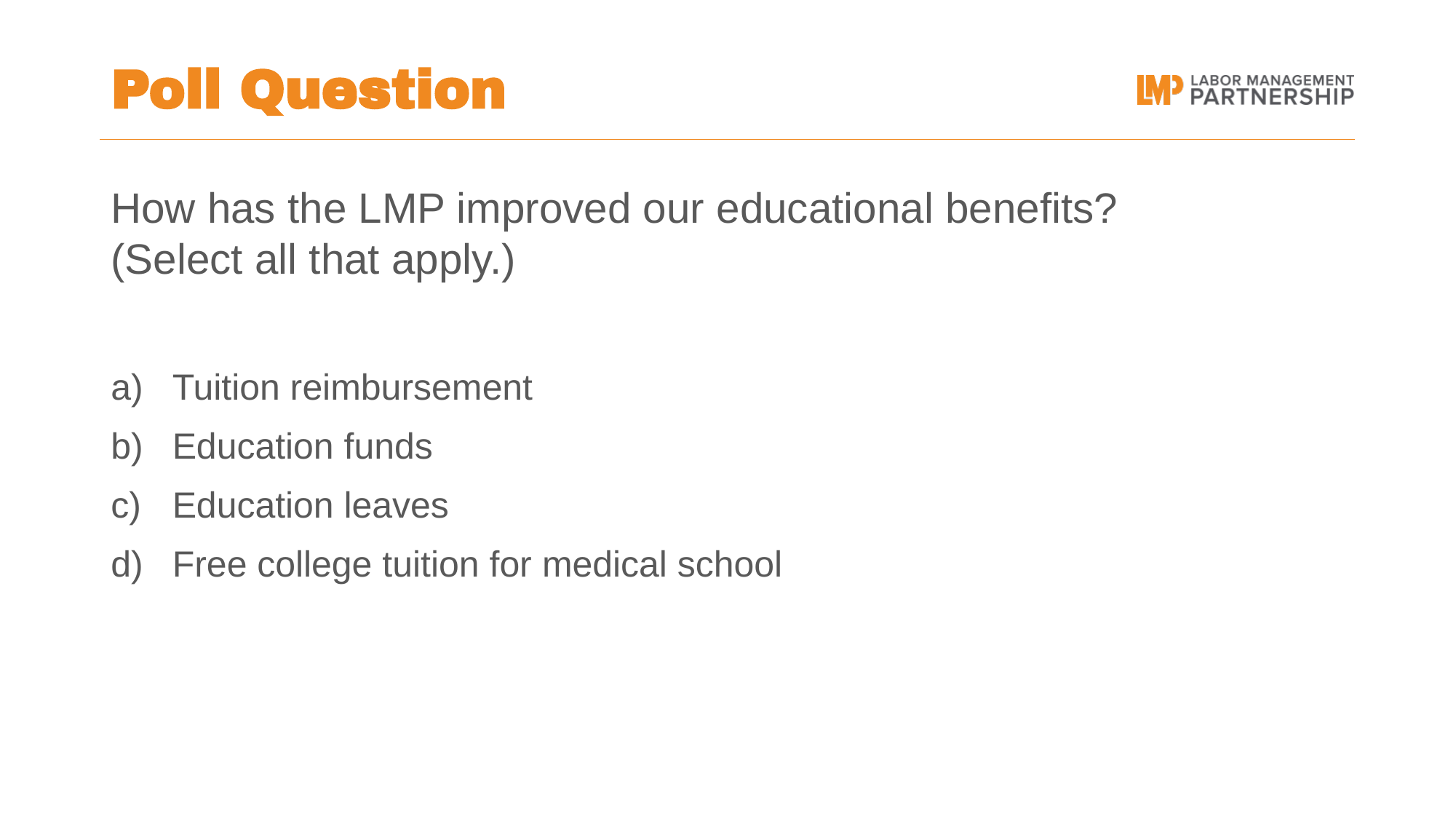

# Poll Question
How has the LMP improved our educational benefits?
(Select all that apply.)

Tuition reimbursement
Education funds
Education leaves
Free college tuition for medical school